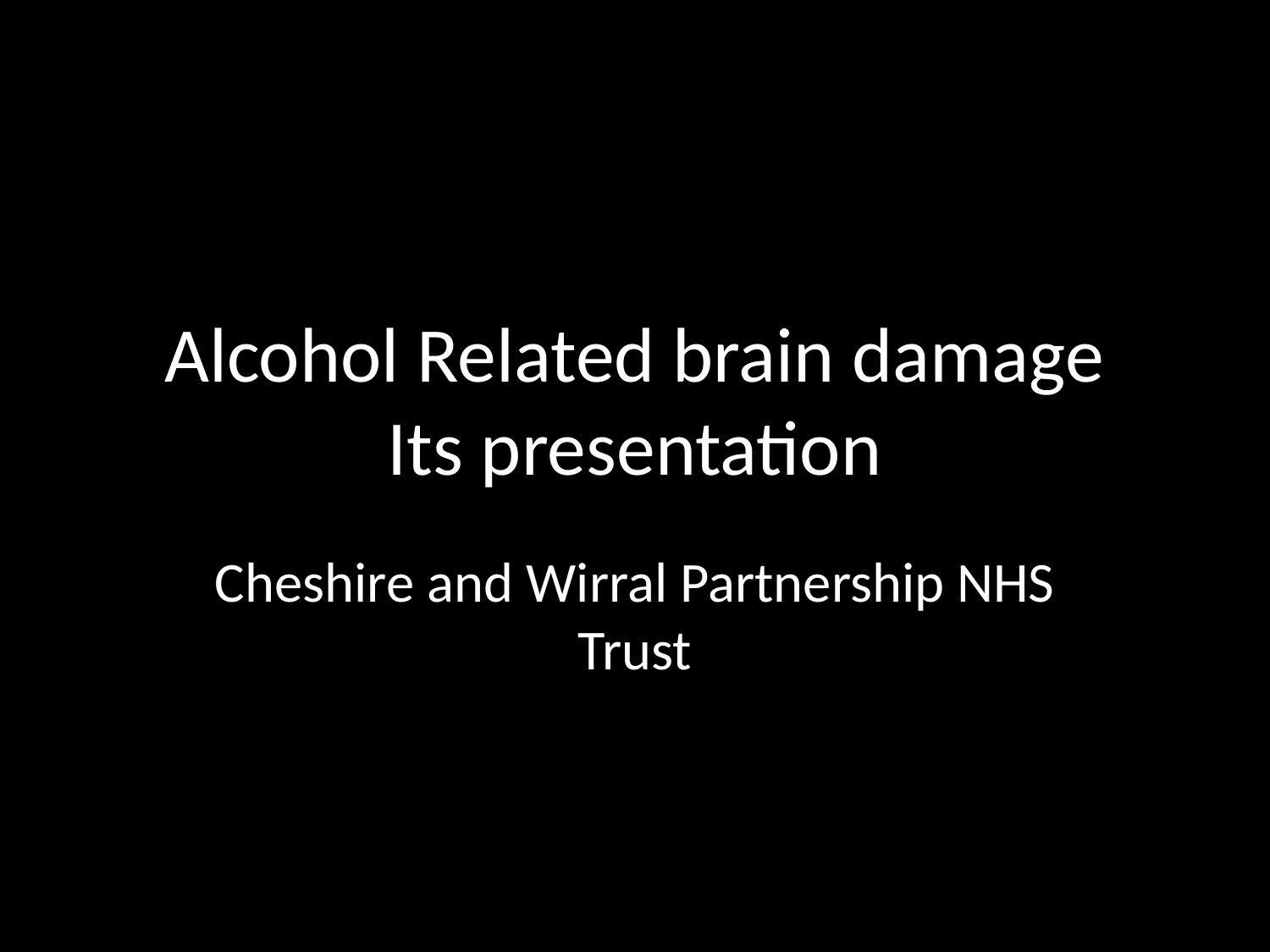

# Alcohol Related brain damage Its presentation
Cheshire and Wirral Partnership NHS Trust